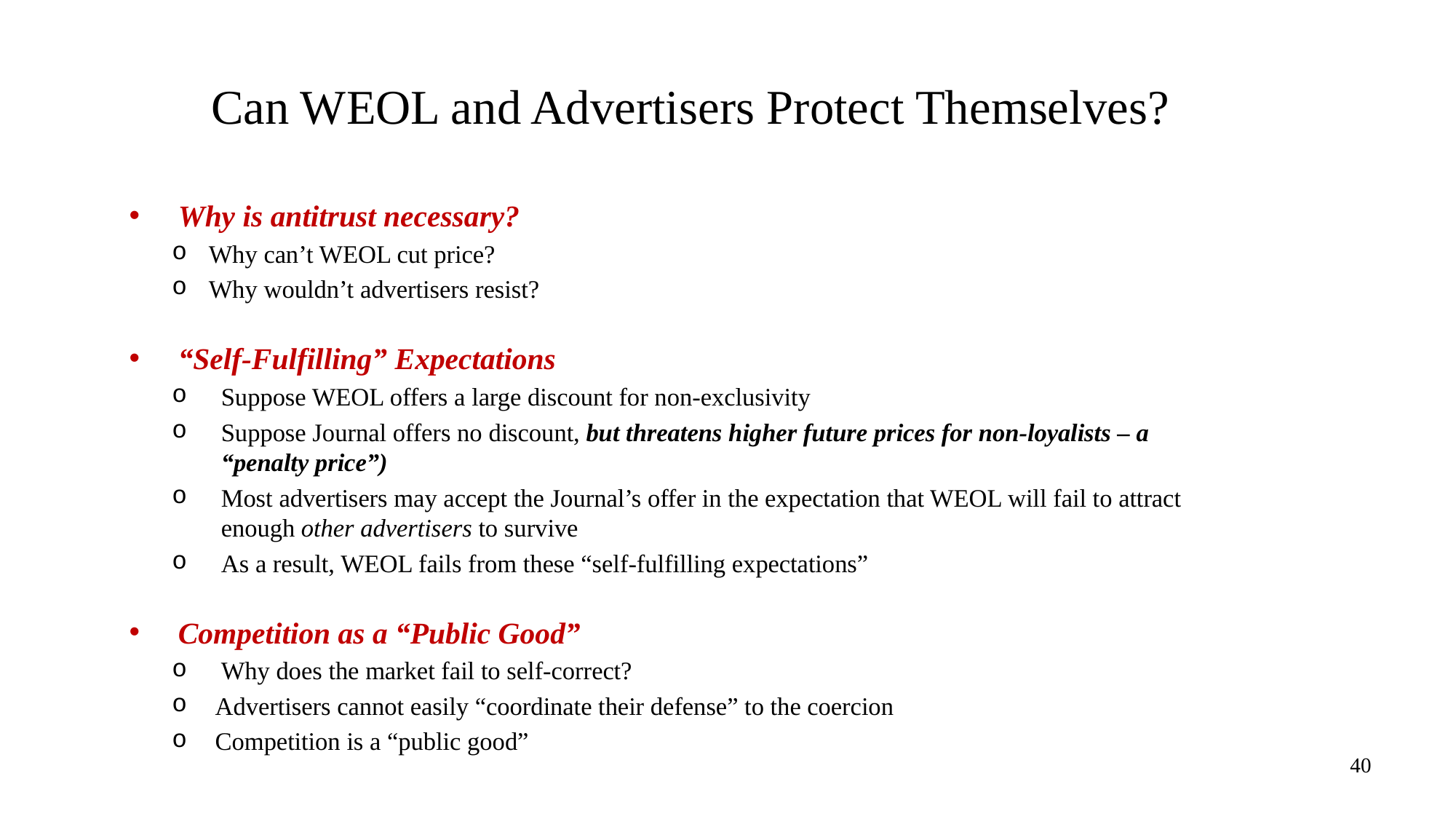

# Can WEOL and Advertisers Protect Themselves?
Why is antitrust necessary?
Why can’t WEOL cut price?
Why wouldn’t advertisers resist?
“Self-Fulfilling” Expectations
Suppose WEOL offers a large discount for non-exclusivity
Suppose Journal offers no discount, but threatens higher future prices for non-loyalists – a “penalty price”)
Most advertisers may accept the Journal’s offer in the expectation that WEOL will fail to attract enough other advertisers to survive
As a result, WEOL fails from these “self-fulfilling expectations”
Competition as a “Public Good”
Why does the market fail to self-correct?
 Advertisers cannot easily “coordinate their defense” to the coercion
 Competition is a “public good”
40